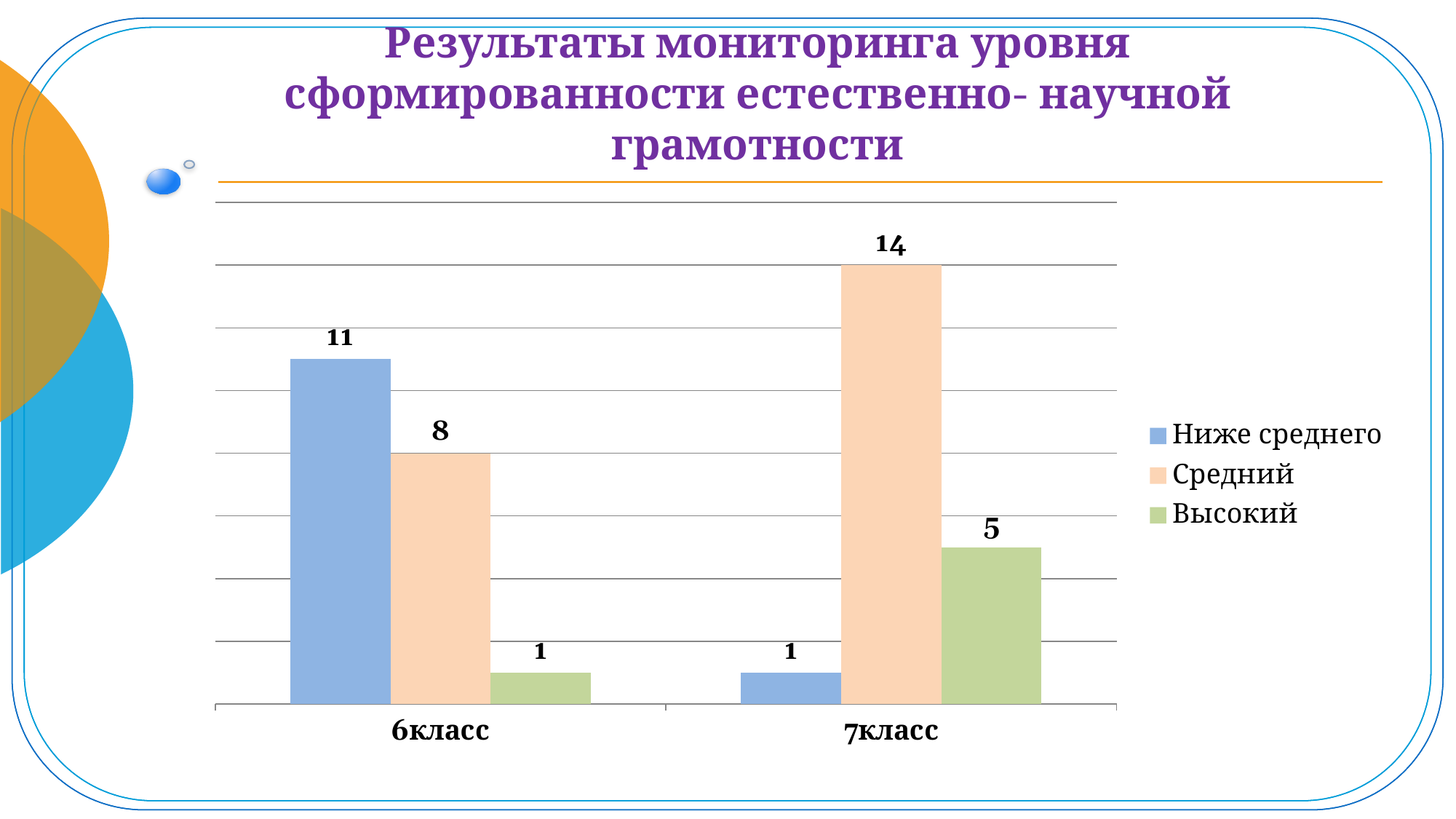

# Результаты мониторинга уровня сформированности естественно- научной грамотности

### Chart

| Category | Ниже среднего | Средний | Высокий  |
|---|---|---|---|
| 6класс | 11.0 | 8.0 | 1.0 |
| 7класс | 1.0 | 14.0 | 5.0 |